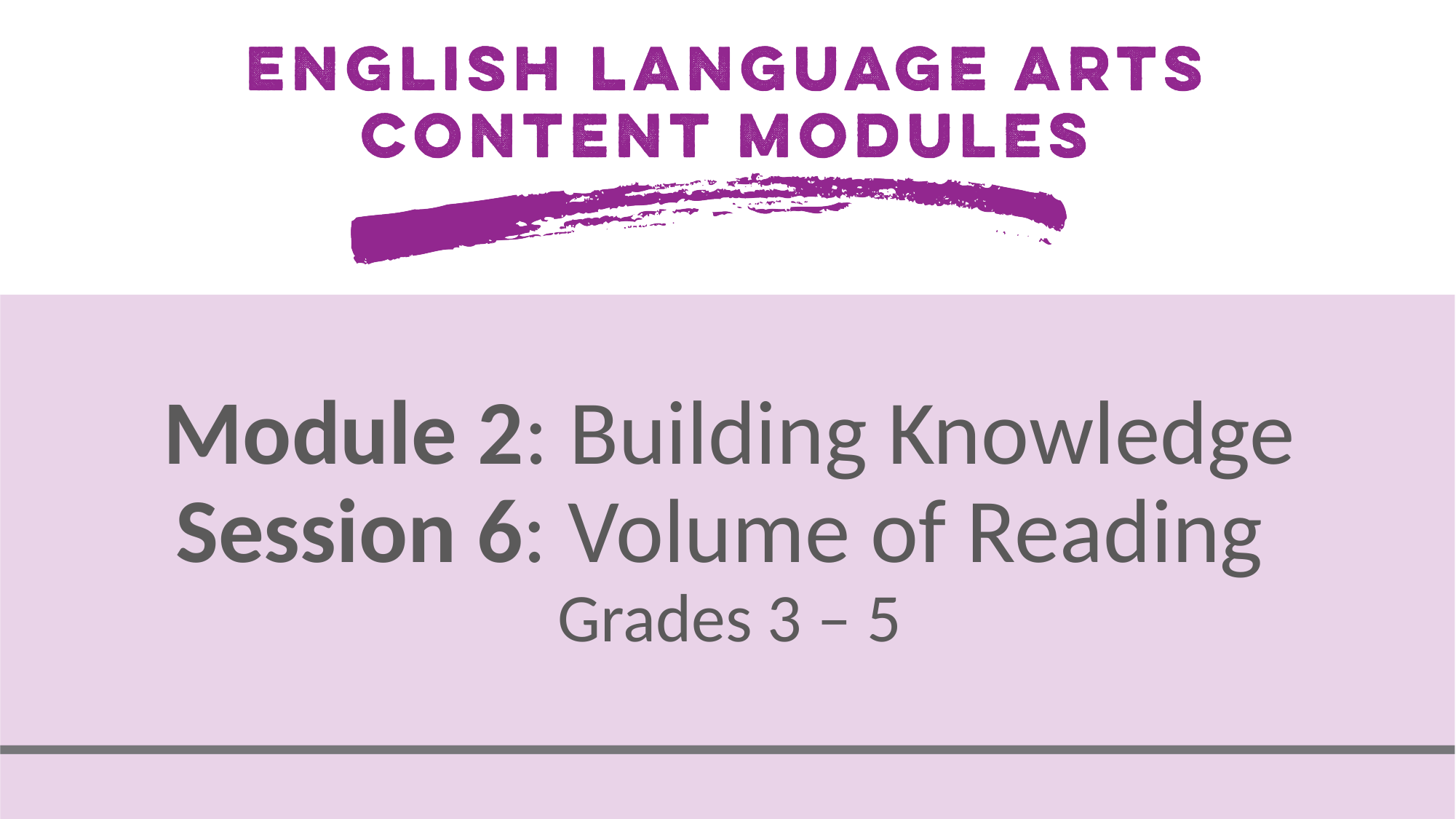

# Module 2: Building Knowledge Session 6: Volume of Reading Grades 3 – 5